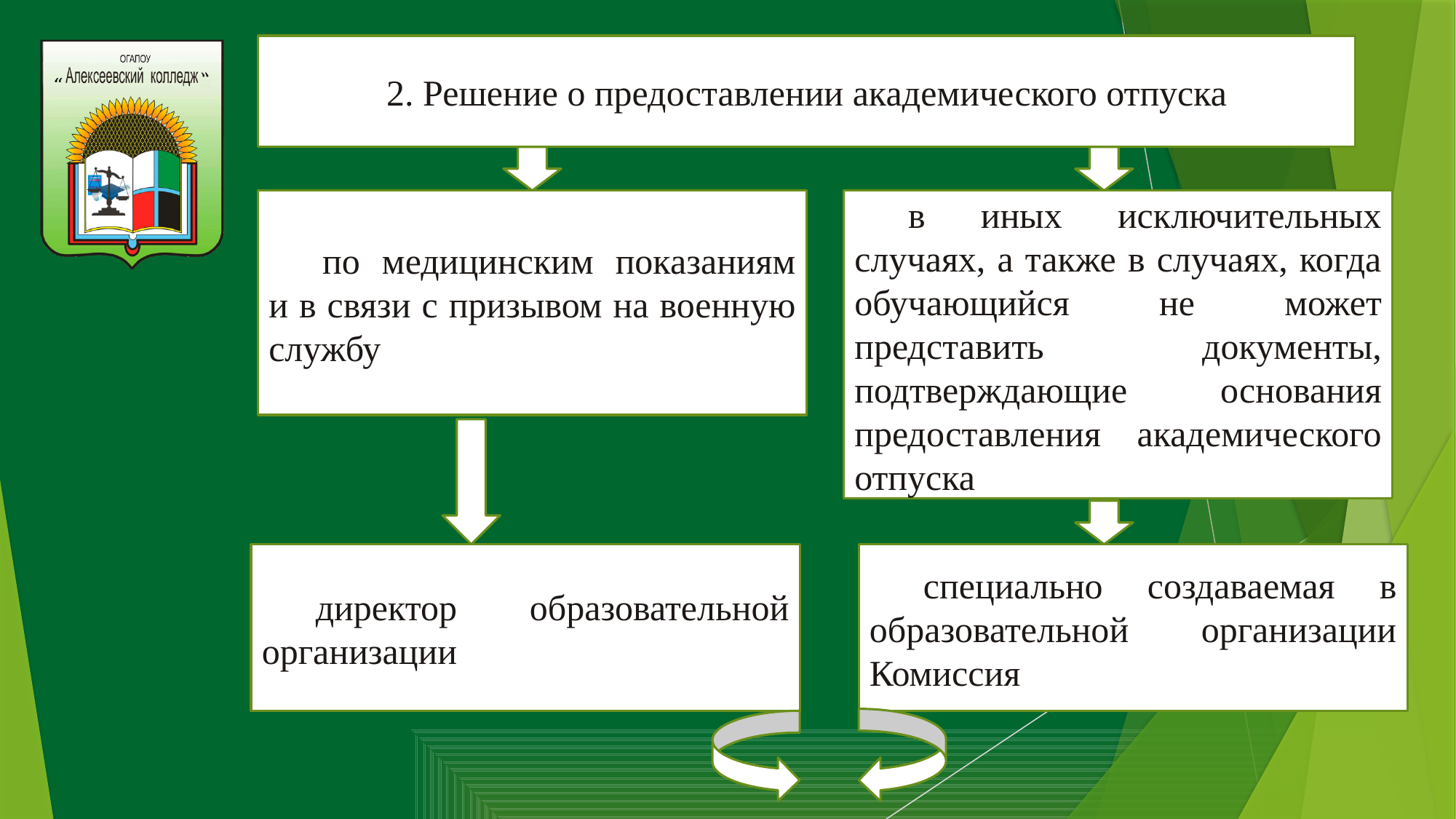

2. Решение о предоставлении академического отпуска

по медицинским показаниям и в связи с призывом на военную службу
в иных исключительных случаях, а также в случаях, когда обучающийся не может представить документы, подтверждающие основания предоставления академического отпуска

специально создаваемая в образовательной организации Комиссия
директор образовательной организации